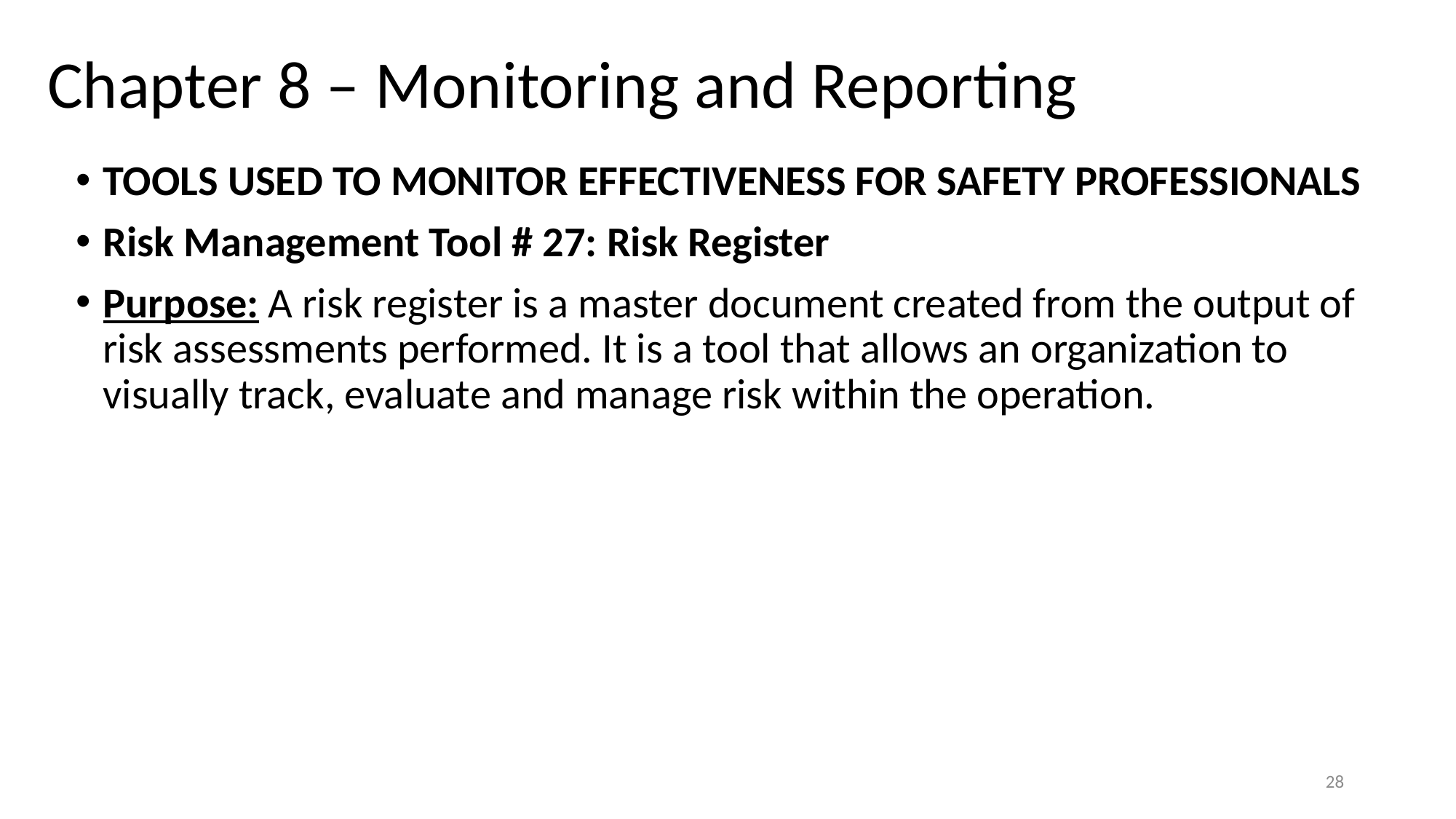

# Chapter 8 – Monitoring and Reporting
TOOLS USED TO MONITOR EFFECTIVENESS FOR SAFETY PROFESSIONALS
Risk Management Tool # 27: Risk Register
Purpose: A risk register is a master document created from the output of risk assessments performed. It is a tool that allows an organization to visually track, evaluate and manage risk within the operation.
28